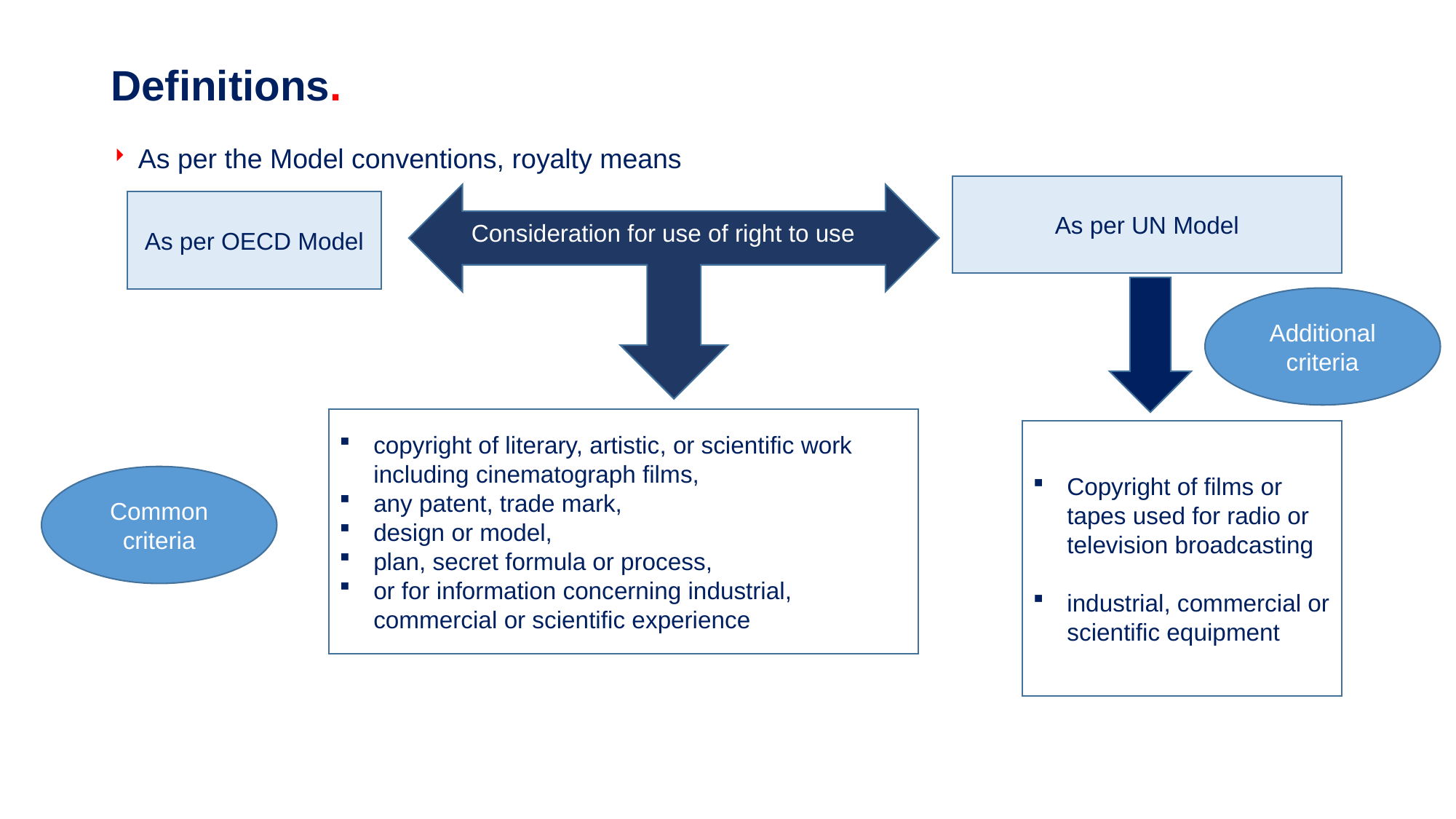

# Definitions.
As per the Model conventions, royalty means

As per UN Model

As per OECD Model
Consideration for use of right to use

Additional criteria
copyright of literary, artistic, or scientific work including cinematograph films,
any patent, trade mark,
design or model,
plan, secret formula or process,
or for information concerning industrial, commercial or scientific experience
Copyright of films or tapes used for radio or television broadcasting

industrial, commercial or scientific equipment
Common criteria
25